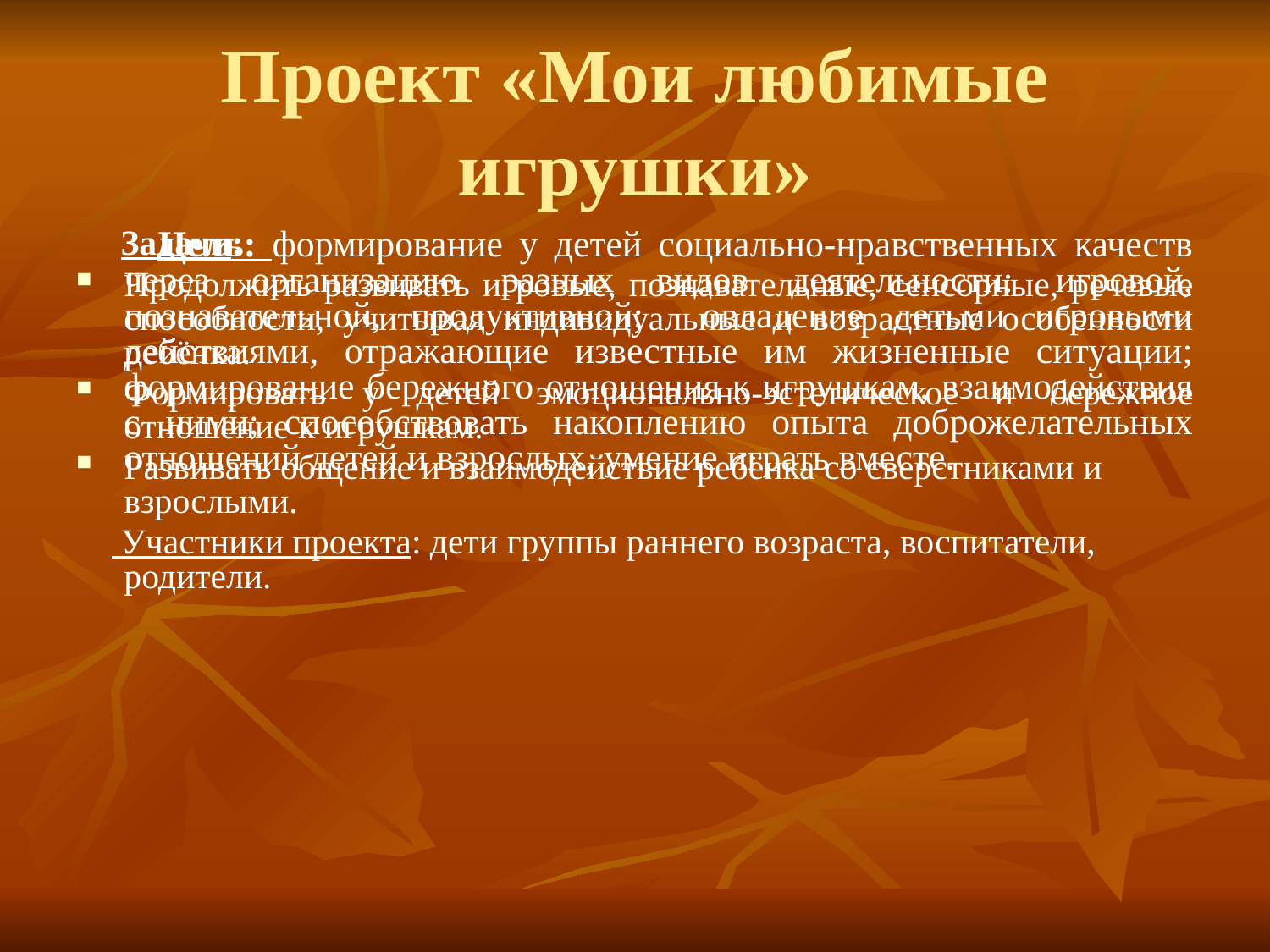

# Проект «Мои любимые игрушки»
     Цель: формирование у детей социально-нравственных качеств через организацию разных видов деятельности: игровой, познавательной, продуктивной;  овладение детьми игровыми действиями, отражающие известные им жизненные ситуации; формирование бережного отношения к игрушкам, взаимодействия с ними; способствовать накоплению опыта доброжелательных отношений детей и взрослых, умение играть вместе.
     Задачи:
Продолжить развивать игровые, познавательные, сенсорные, речевые способности, учитывая индивидуальные и возрастные особенности ребёнка.
Формировать у детей эмоционально-эстетическое и бережное отношение к игрушкам.
Развивать общение и взаимодействие ребёнка со сверстниками и взрослыми.
     Участники проекта: дети группы раннего возраста, воспитатели, родители.